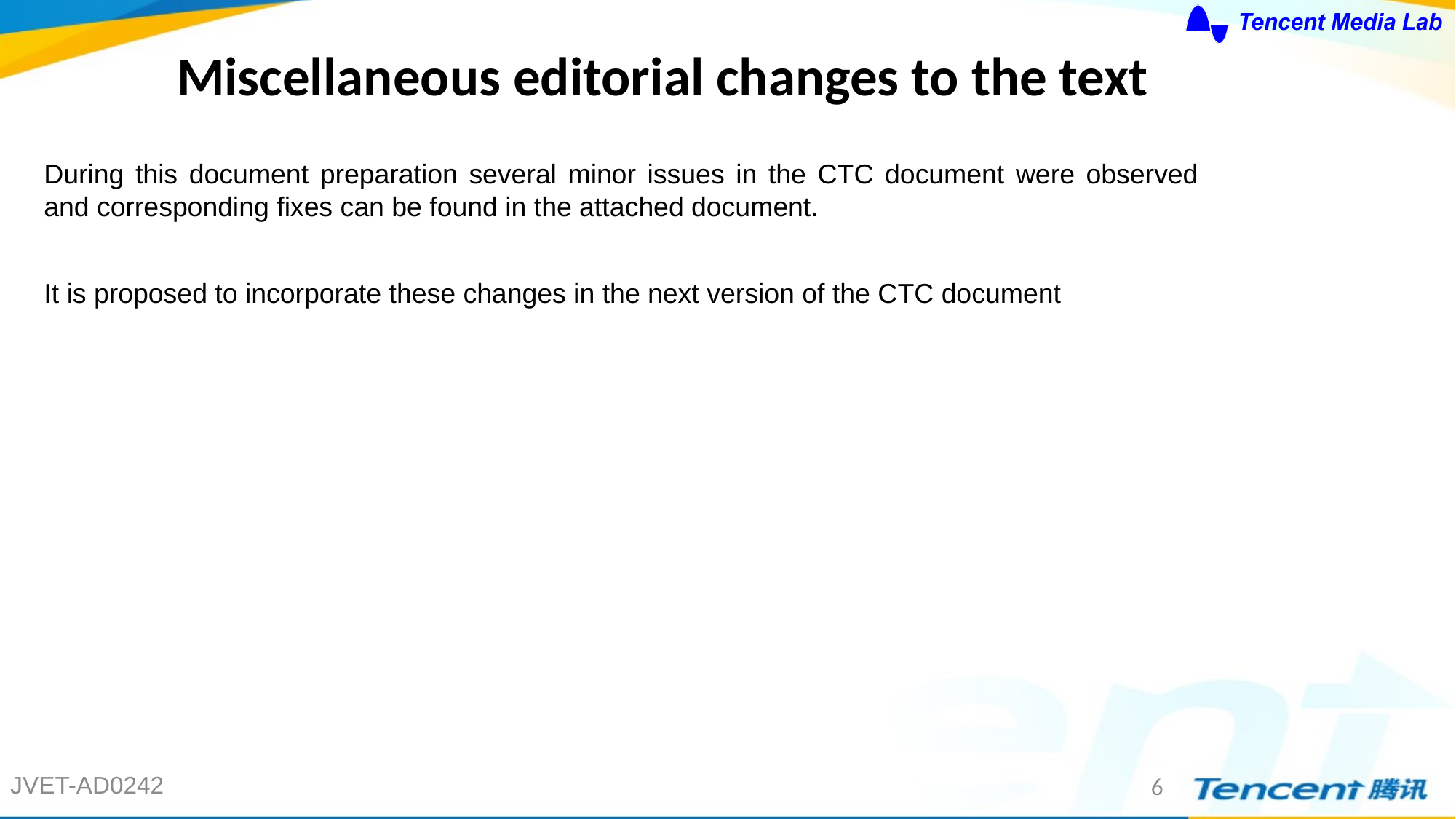

# Miscellaneous editorial changes to the text
During this document preparation several minor issues in the CTC document were observed and corresponding fixes can be found in the attached document.

It is proposed to incorporate these changes in the next version of the CTC document

6
JVET-AD0242